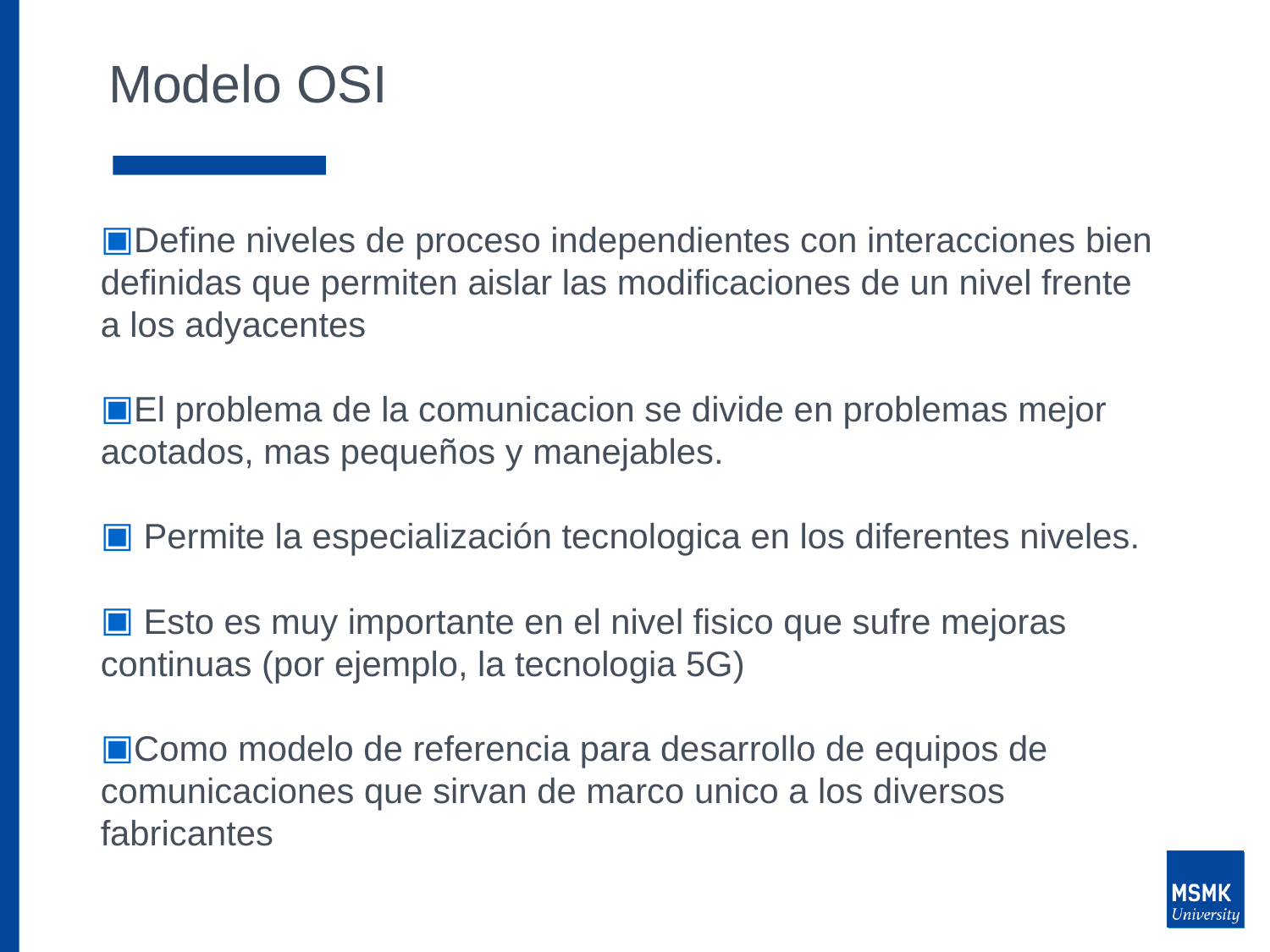

# Modelo OSI
Define niveles de proceso independientes con interacciones bien definidas que permiten aislar las modificaciones de un nivel frente a los adyacentes

El problema de la comunicacion se divide en problemas mejor acotados, mas pequeños y manejables.

 Permite la especialización tecnologica en los diferentes niveles.

 Esto es muy importante en el nivel fisico que sufre mejoras continuas (por ejemplo, la tecnologia 5G)

Como modelo de referencia para desarrollo de equipos de comunicaciones que sirvan de marco unico a los diversos fabricantes